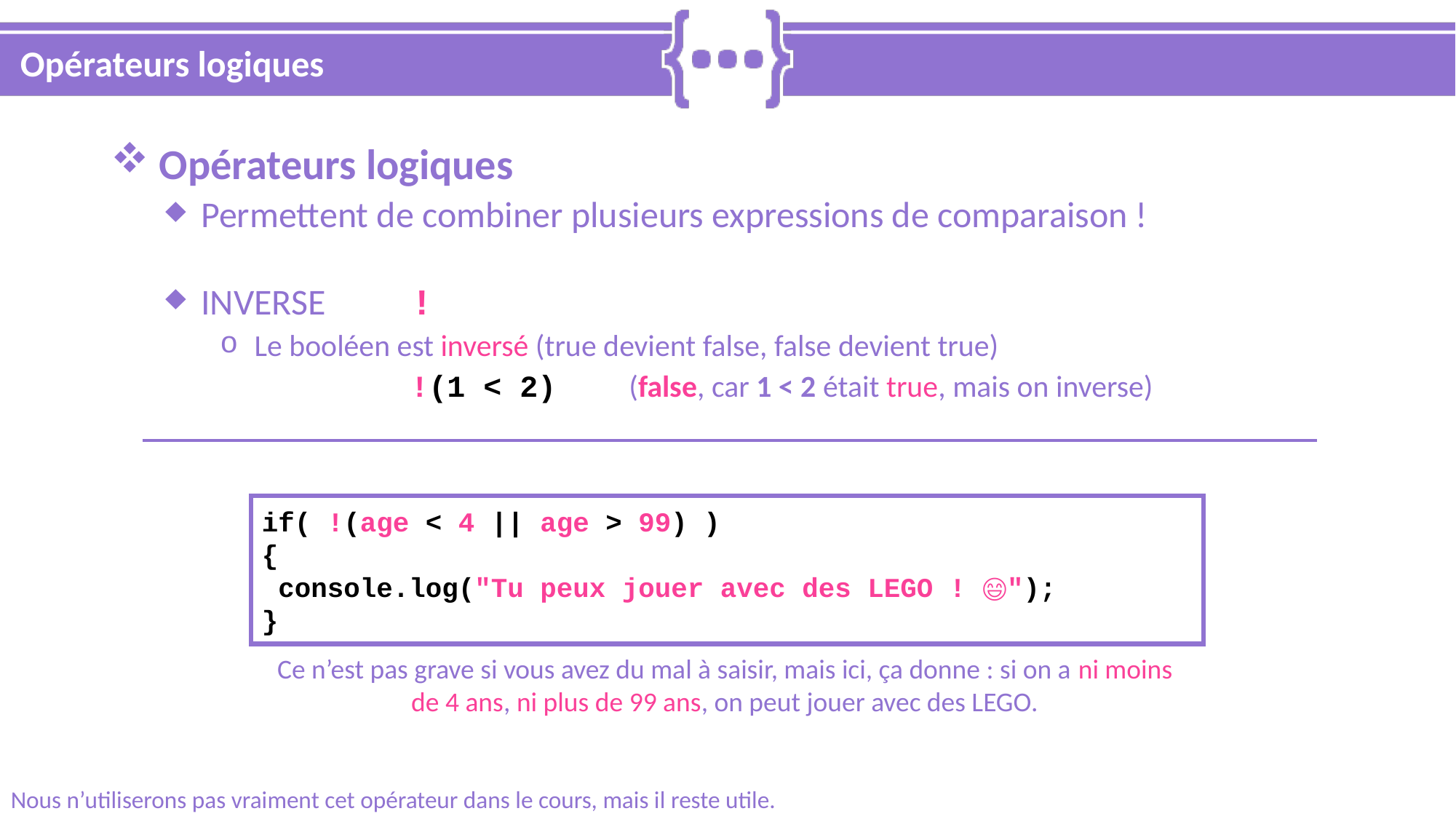

# Opérateurs logiques
 Opérateurs logiques
 Permettent de combiner plusieurs expressions de comparaison !

 INVERSE 	!
 Le booléen est inversé (true devient false, false devient true)
!(1 < 2)	(false, car 1 < 2 était true, mais on inverse)
if( !(age < 4 || age > 99) )
{
 console.log("Tu peux jouer avec des LEGO ! 😄");
}
Ce n’est pas grave si vous avez du mal à saisir, mais ici, ça donne : si on a ni moins de 4 ans, ni plus de 99 ans, on peut jouer avec des LEGO.
Nous n’utiliserons pas vraiment cet opérateur dans le cours, mais il reste utile.